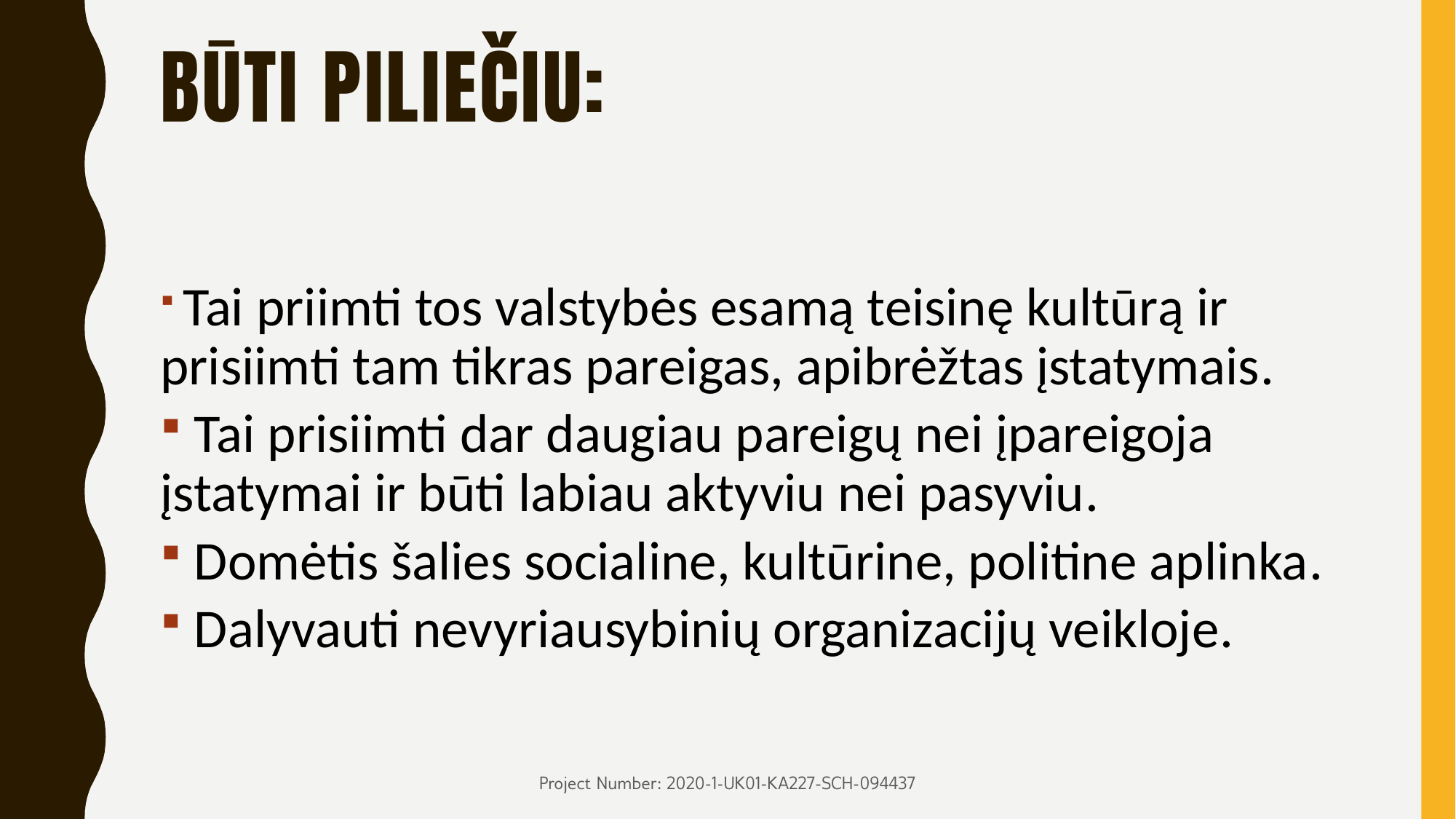

# BŪTI PILIEČIU:
 Tai priimti tos valstybės esamą teisinę kultūrą ir prisiimti tam tikras pareigas, apibrėžtas įstatymais.
 Tai prisiimti dar daugiau pareigų nei įpareigoja įstatymai ir būti labiau aktyviu nei pasyviu.
 Domėtis šalies socialine, kultūrine, politine aplinka.
 Dalyvauti nevyriausybinių organizacijų veikloje.

Project Number: 2020-1-UK01-KA227-SCH-094437